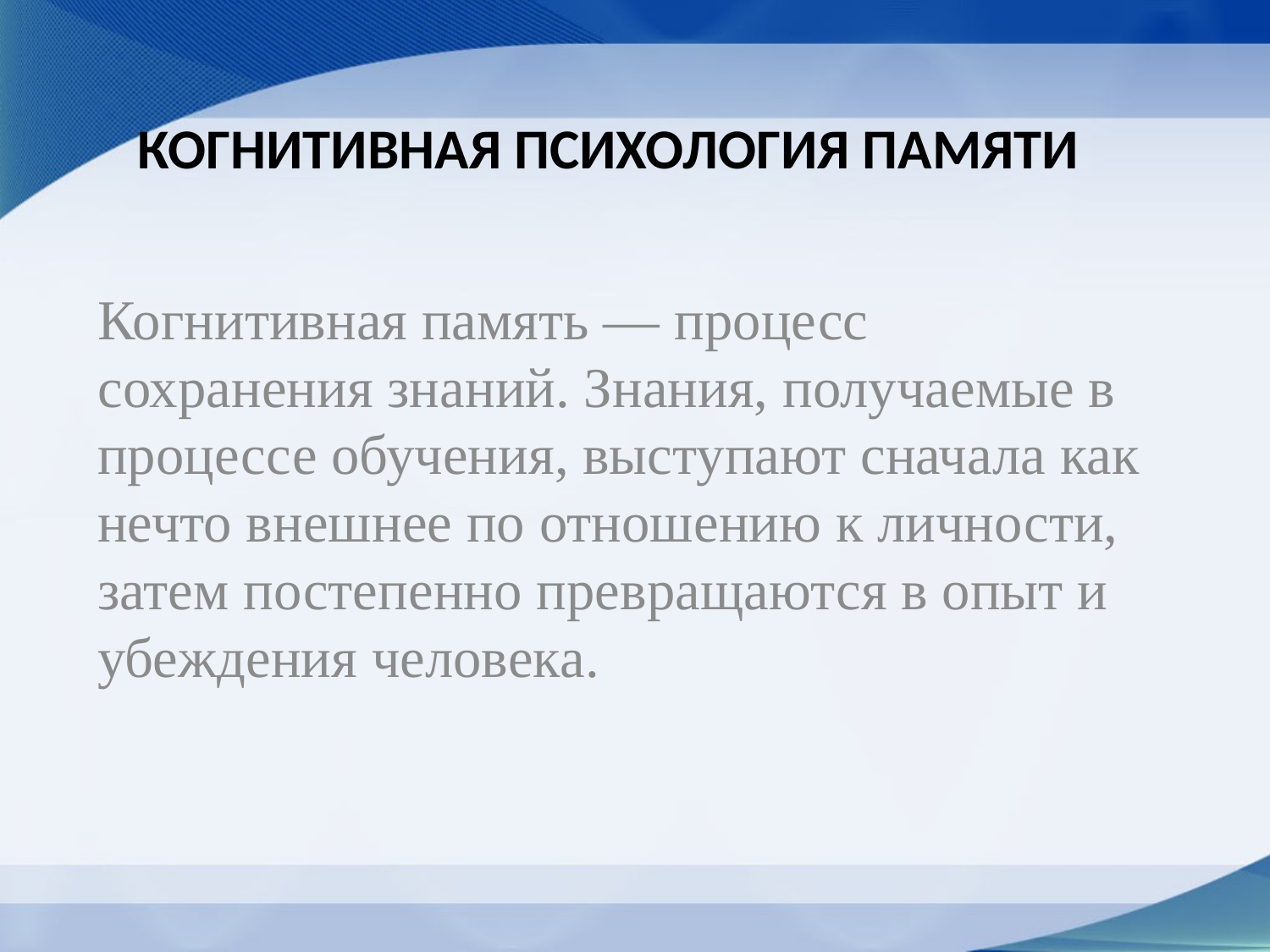

# Когнитивная психология памяти
Когнитивная память — процесс сохранения знаний. Знания, получаемые в процессе обучения, выступают сначала как нечто внешнее по отношению к личности, затем постепенно превращаются в опыт и убеждения человека.